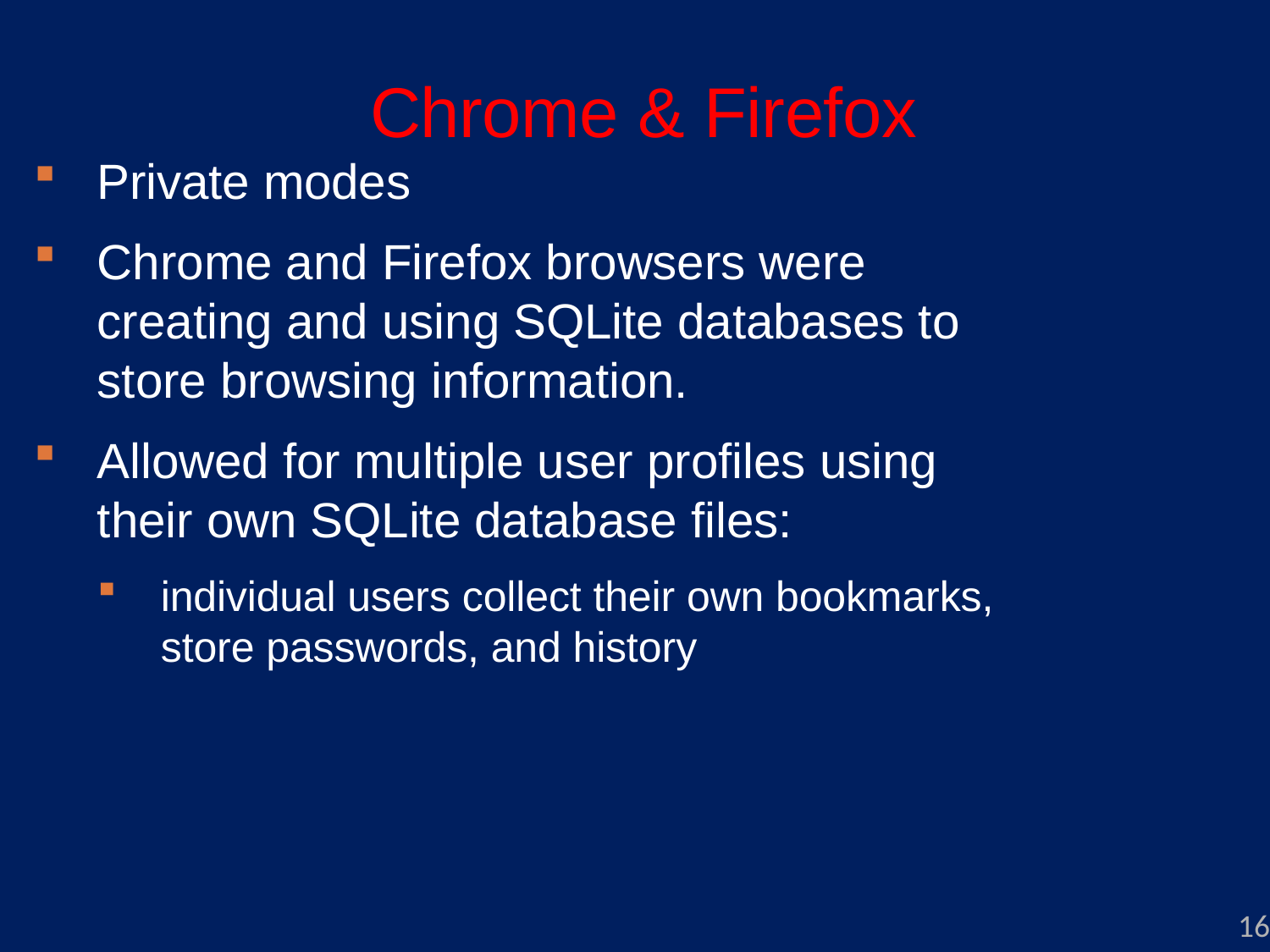

# Chrome & Firefox
Private modes
Chrome and Firefox browsers were creating and using SQLite databases to store browsing information.
Allowed for multiple user profiles using their own SQLite database files:
individual users collect their own bookmarks, store passwords, and history
16